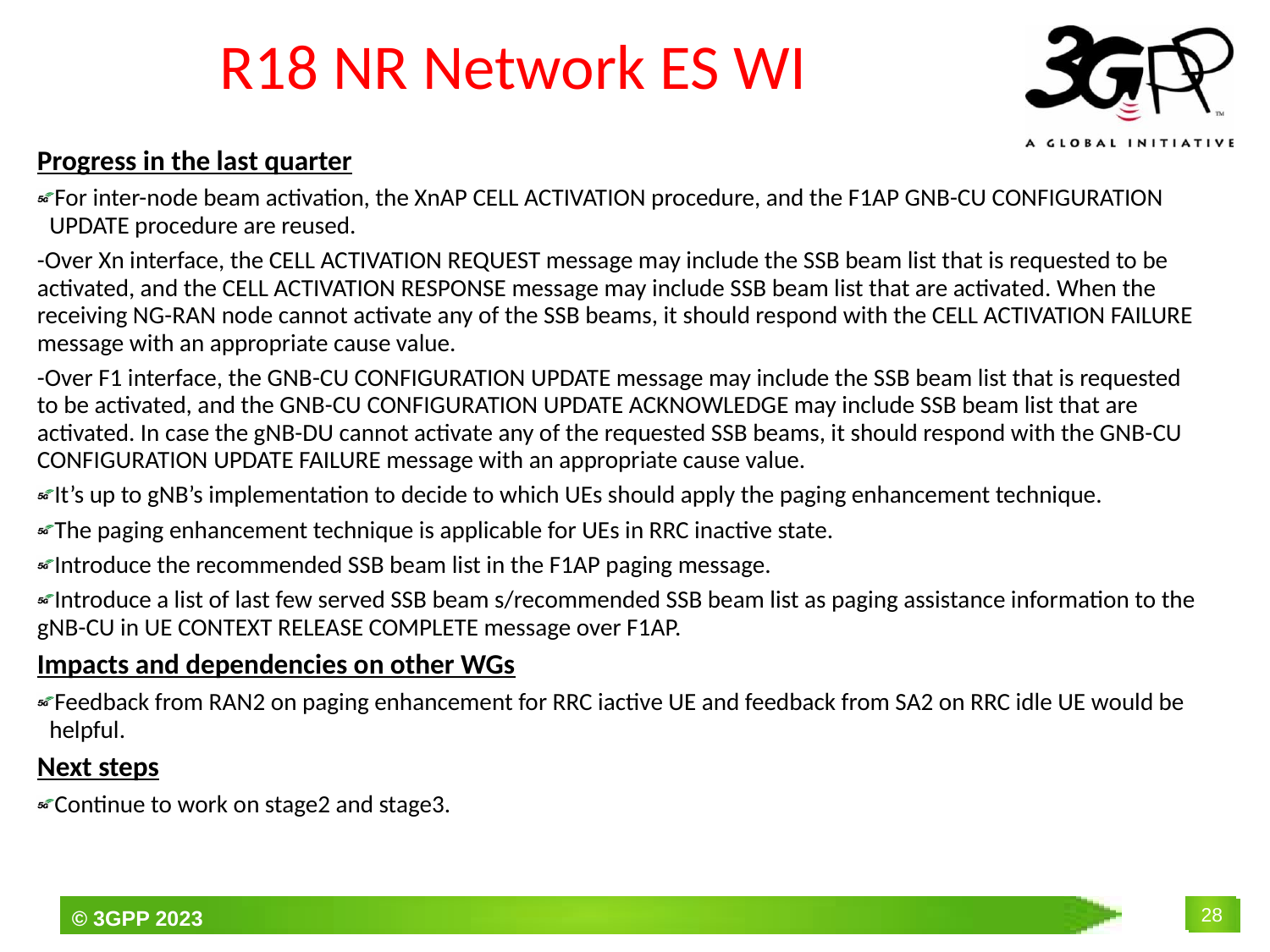

# R18 NR Network ES WI
Progress in the last quarter
For inter-node beam activation, the XnAP CELL ACTIVATION procedure, and the F1AP GNB-CU CONFIGURATION UPDATE procedure are reused.
-Over Xn interface, the CELL ACTIVATION REQUEST message may include the SSB beam list that is requested to be activated, and the CELL ACTIVATION RESPONSE message may include SSB beam list that are activated. When the receiving NG-RAN node cannot activate any of the SSB beams, it should respond with the CELL ACTIVATION FAILURE message with an appropriate cause value.
-Over F1 interface, the GNB-CU CONFIGURATION UPDATE message may include the SSB beam list that is requested to be activated, and the GNB-CU CONFIGURATION UPDATE ACKNOWLEDGE may include SSB beam list that are activated. In case the gNB-DU cannot activate any of the requested SSB beams, it should respond with the GNB-CU CONFIGURATION UPDATE FAILURE message with an appropriate cause value.
It’s up to gNB’s implementation to decide to which UEs should apply the paging enhancement technique.
The paging enhancement technique is applicable for UEs in RRC inactive state.
Introduce the recommended SSB beam list in the F1AP paging message.
Introduce a list of last few served SSB beam s/recommended SSB beam list as paging assistance information to the gNB-CU in UE CONTEXT RELEASE COMPLETE message over F1AP.
Impacts and dependencies on other WGs
Feedback from RAN2 on paging enhancement for RRC iactive UE and feedback from SA2 on RRC idle UE would be helpful.
Next steps
Continue to work on stage2 and stage3.

28